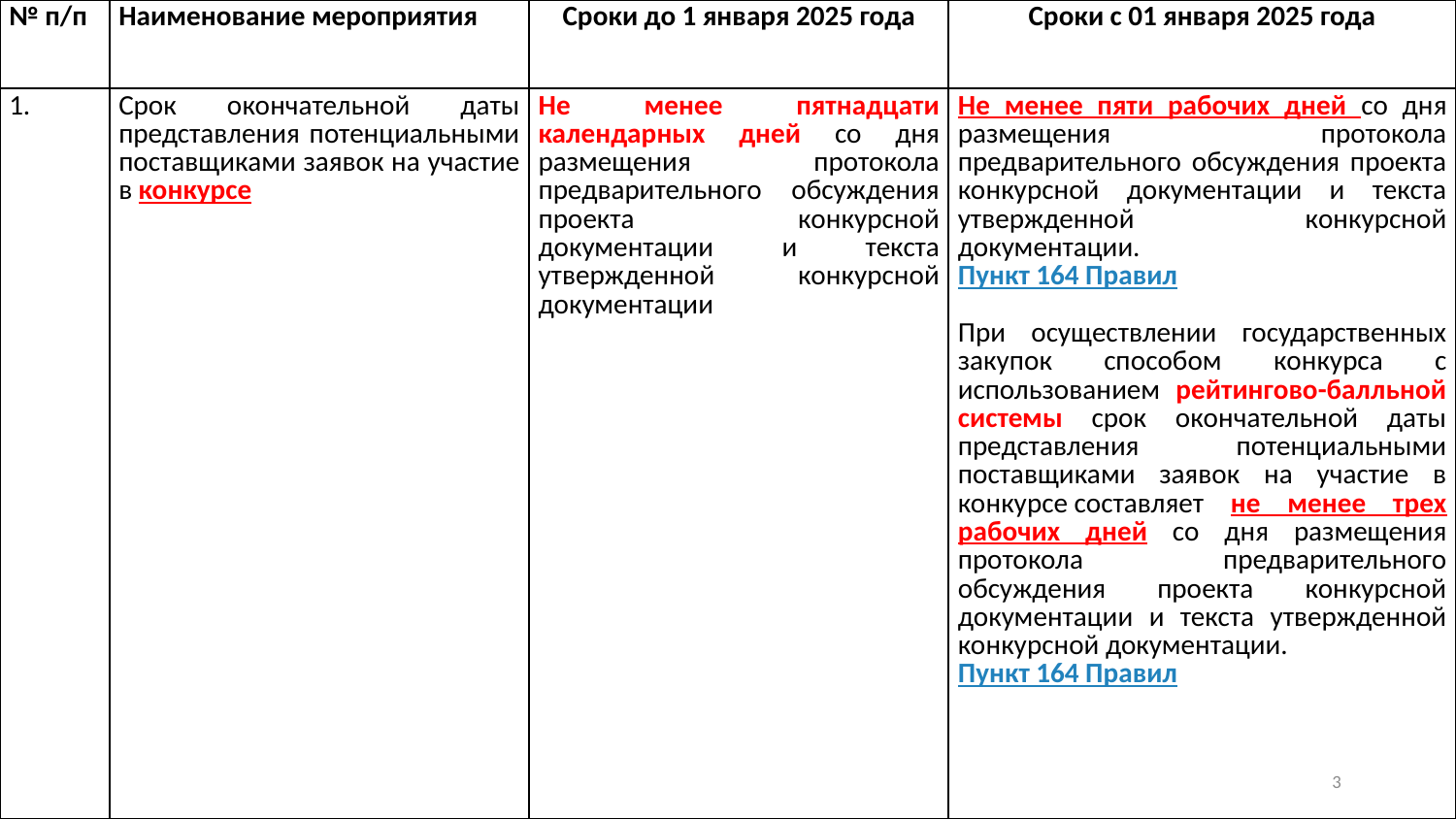

| № п/п | Наименование мероприятия | Сроки до 1 января 2025 года | Сроки с 01 января 2025 года |
| --- | --- | --- | --- |
| 1. | Срок окончательной даты представления потенциальными поставщиками заявок на участие в конкурсе | Не менее пятнадцати календарных дней со дня размещения протокола предварительного обсуждения проекта конкурсной документации и текста утвержденной конкурсной документации | Не менее пяти рабочих дней со дня размещения протокола предварительного обсуждения проекта конкурсной документации и текста утвержденной конкурсной документации. Пункт 164 Правил При осуществлении государственных закупок способом конкурса с использованием рейтингово-балльной системы срок окончательной даты представления потенциальными поставщиками заявок на участие в конкурсе составляет не менее трех рабочих дней со дня размещения протокола предварительного обсуждения проекта конкурсной документации и текста утвержденной конкурсной документации. Пункт 164 Правил |

3